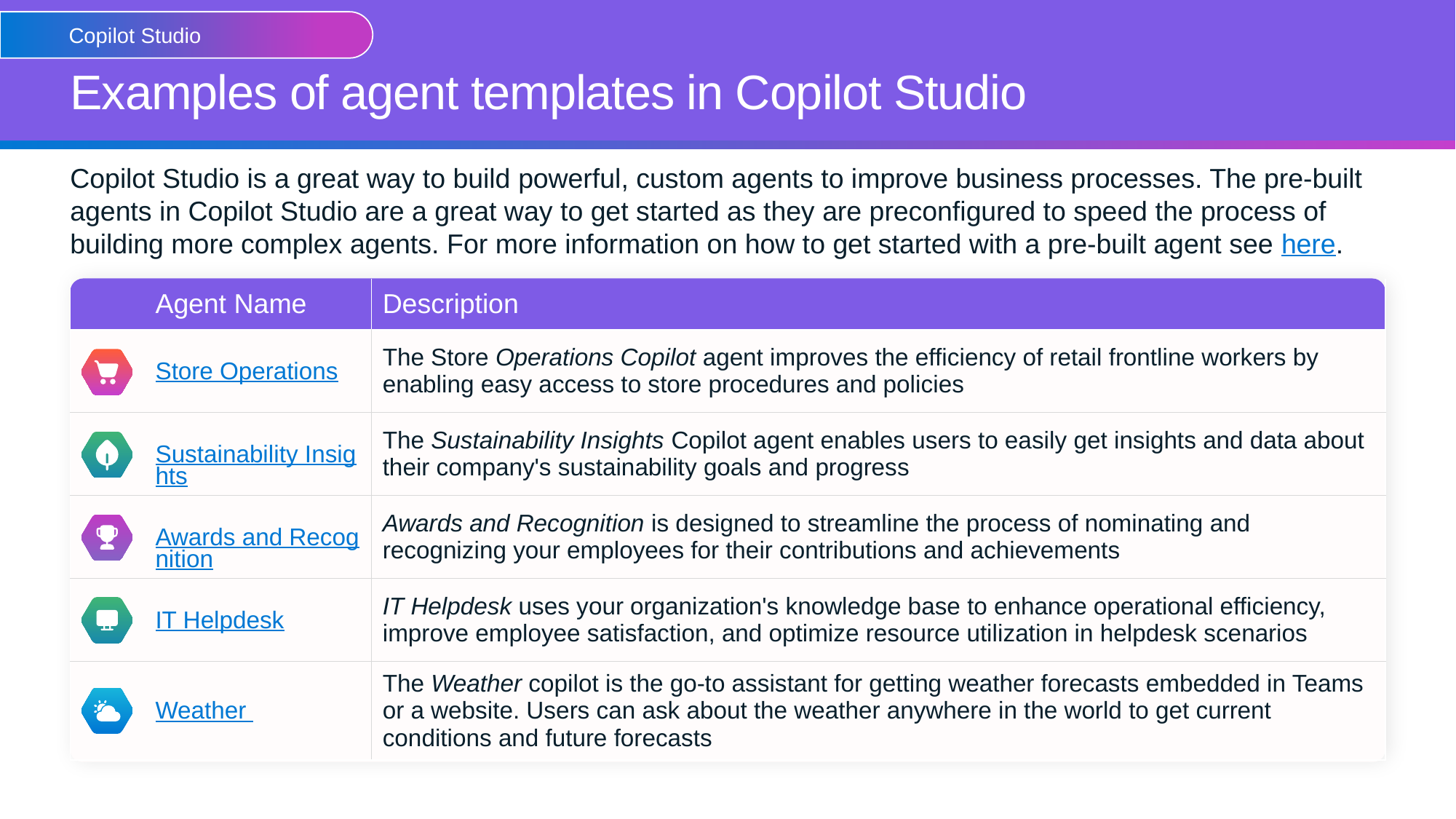

Copilot Studio

# Examples of agent templates in Copilot Studio

Copilot Studio is a great way to build powerful, custom agents to improve business processes. The pre-built agents in Copilot Studio are a great way to get started as they are preconfigured to speed the process of building more complex agents. For more information on how to get started with a pre-built agent see here.

|  | Agent Name | Description |
| --- | --- | --- |
|  | Store Operations | The Store Operations Copilot agent improves the efficiency of retail frontline workers by enabling easy access to store procedures and policies |
|  | Sustainability Insights | The Sustainability Insights Copilot agent enables users to easily get insights and data about their company's sustainability goals and progress |
|  | Awards and Recognition | Awards and Recognition is designed to streamline the process of nominating and recognizing your employees for their contributions and achievements |
|  | IT Helpdesk | IT Helpdesk uses your organization's knowledge base to enhance operational efficiency, improve employee satisfaction, and optimize resource utilization in helpdesk scenarios |
|  | Weather | The Weather copilot is the go-to assistant for getting weather forecasts embedded in Teams or a website. Users can ask about the weather anywhere in the world to get current conditions and future forecasts |